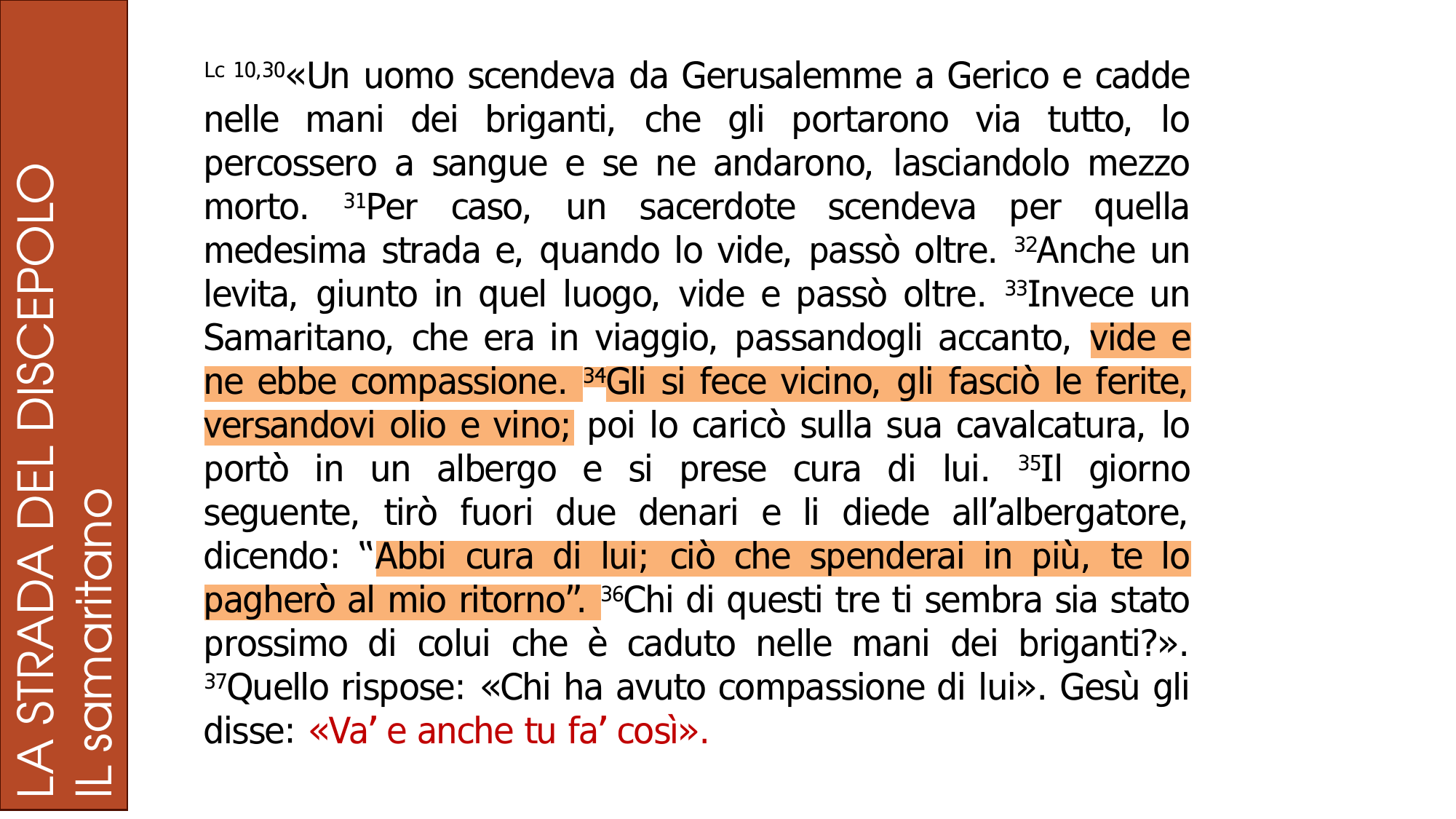

Lc 10,30«Un uomo scendeva da Gerusalemme a Gerico e cadde nelle mani dei briganti, che gli portarono via tutto, lo percossero a sangue e se ne andarono, lasciandolo mezzo morto. 31Per caso, un sacerdote scendeva per quella medesima strada e, quando lo vide, passò oltre. 32Anche un levita, giunto in quel luogo, vide e passò oltre. 33Invece un Samaritano, che era in viaggio, passandogli accanto, vide e ne ebbe compassione. 34Gli si fece vicino, gli fasciò le ferite, versandovi olio e vino; poi lo caricò sulla sua cavalcatura, lo portò in un albergo e si prese cura di lui. 35Il giorno seguente, tirò fuori due denari e li diede all’albergatore, dicendo: “Abbi cura di lui; ciò che spenderai in più, te lo pagherò al mio ritorno”. 36Chi di questi tre ti sembra sia stato prossimo di colui che è caduto nelle mani dei briganti?». 37Quello rispose: «Chi ha avuto compassione di lui». Gesù gli disse: «Va’ e anche tu fa’ così».
LA STRADA DEL DISCEPOLO
IL samaritano